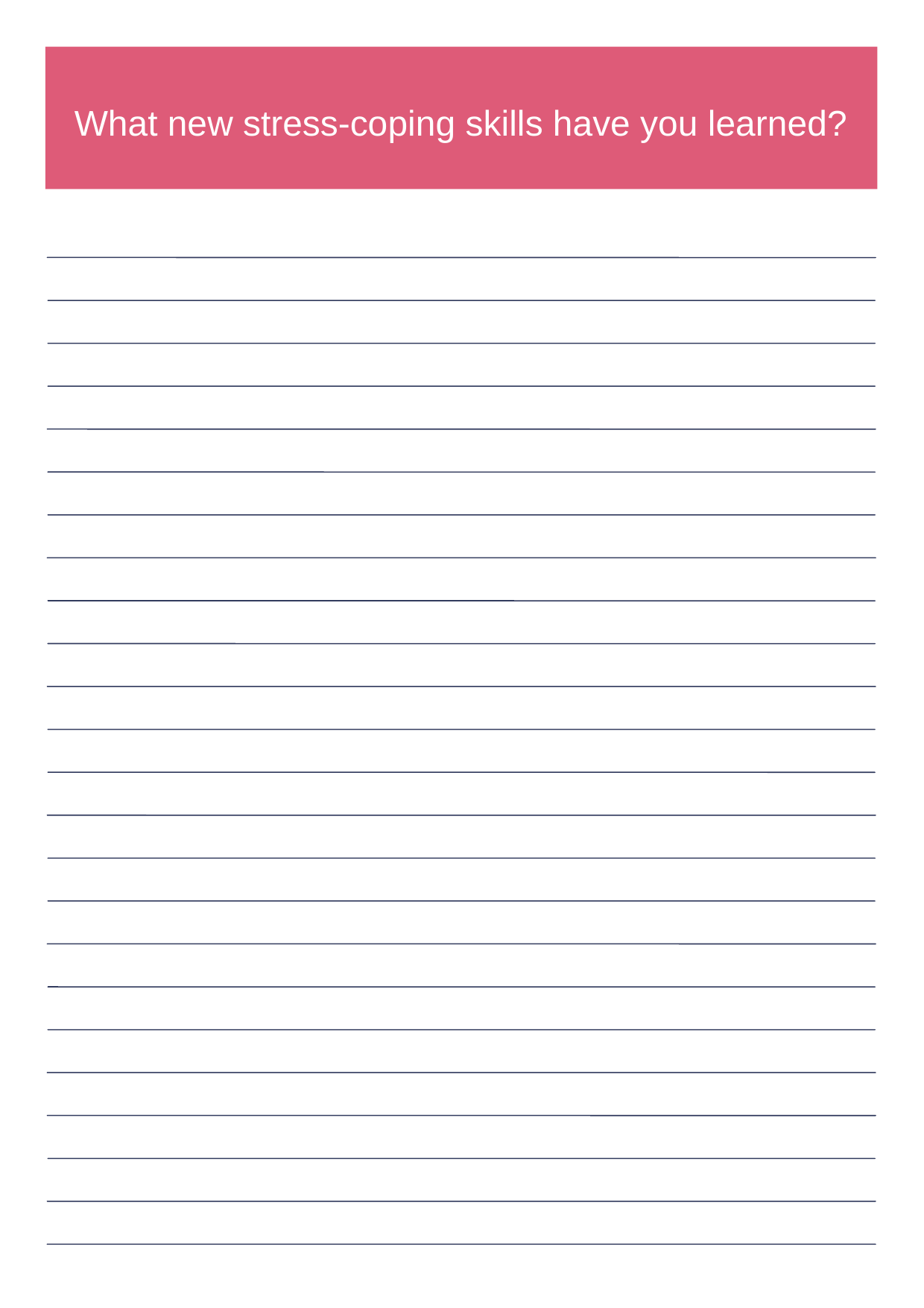

What new stress-coping skills have you learned?